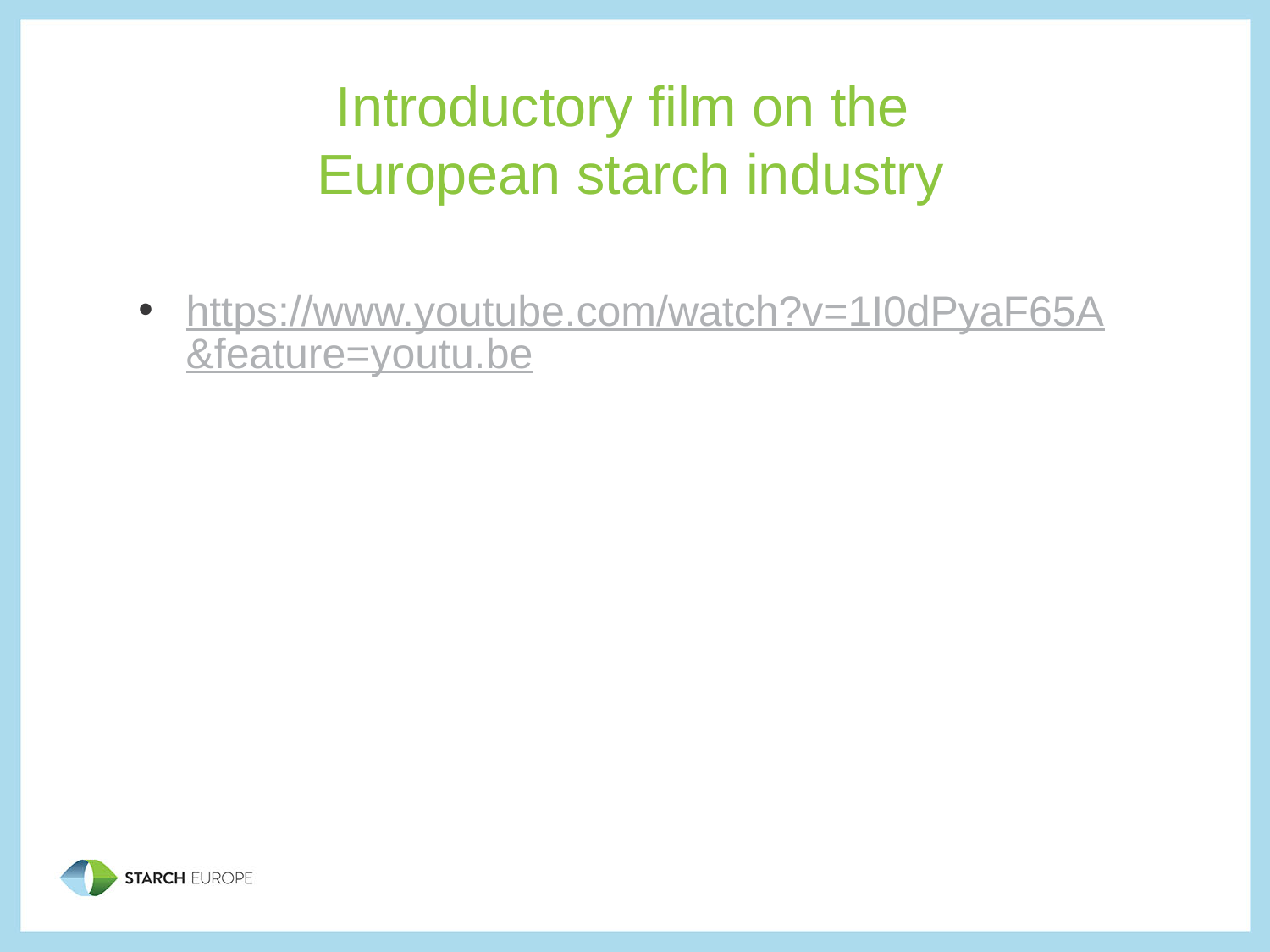

# Introductory film on the European starch industry
https://www.youtube.com/watch?v=1I0dPyaF65A&feature=youtu.be